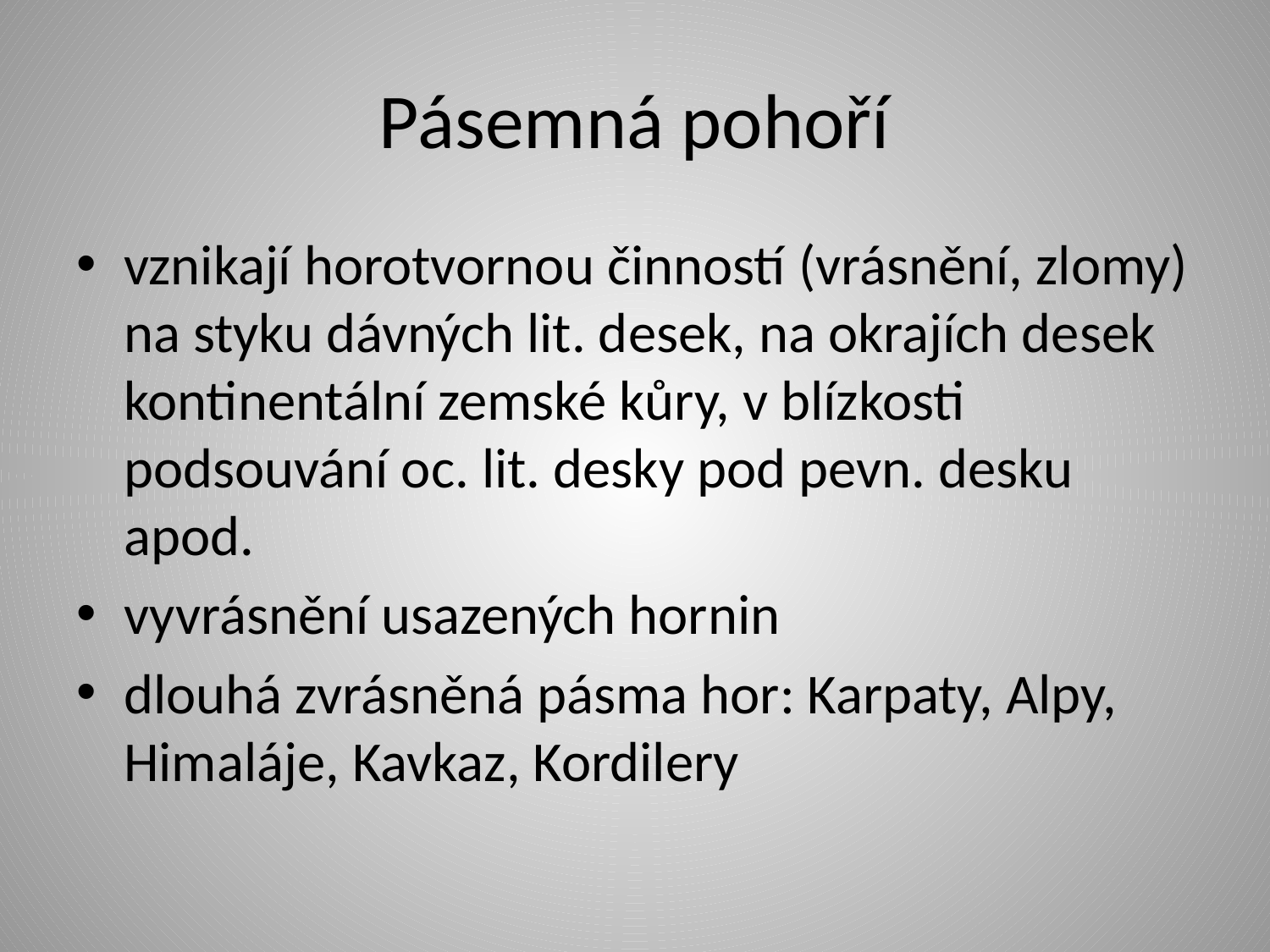

# Pásemná pohoří
vznikají horotvornou činností (vrásnění, zlomy) na styku dávných lit. desek, na okrajích desek kontinentální zemské kůry, v blízkosti podsouvání oc. lit. desky pod pevn. desku apod.
vyvrásnění usazených hornin
dlouhá zvrásněná pásma hor: Karpaty, Alpy, Himaláje, Kavkaz, Kordilery